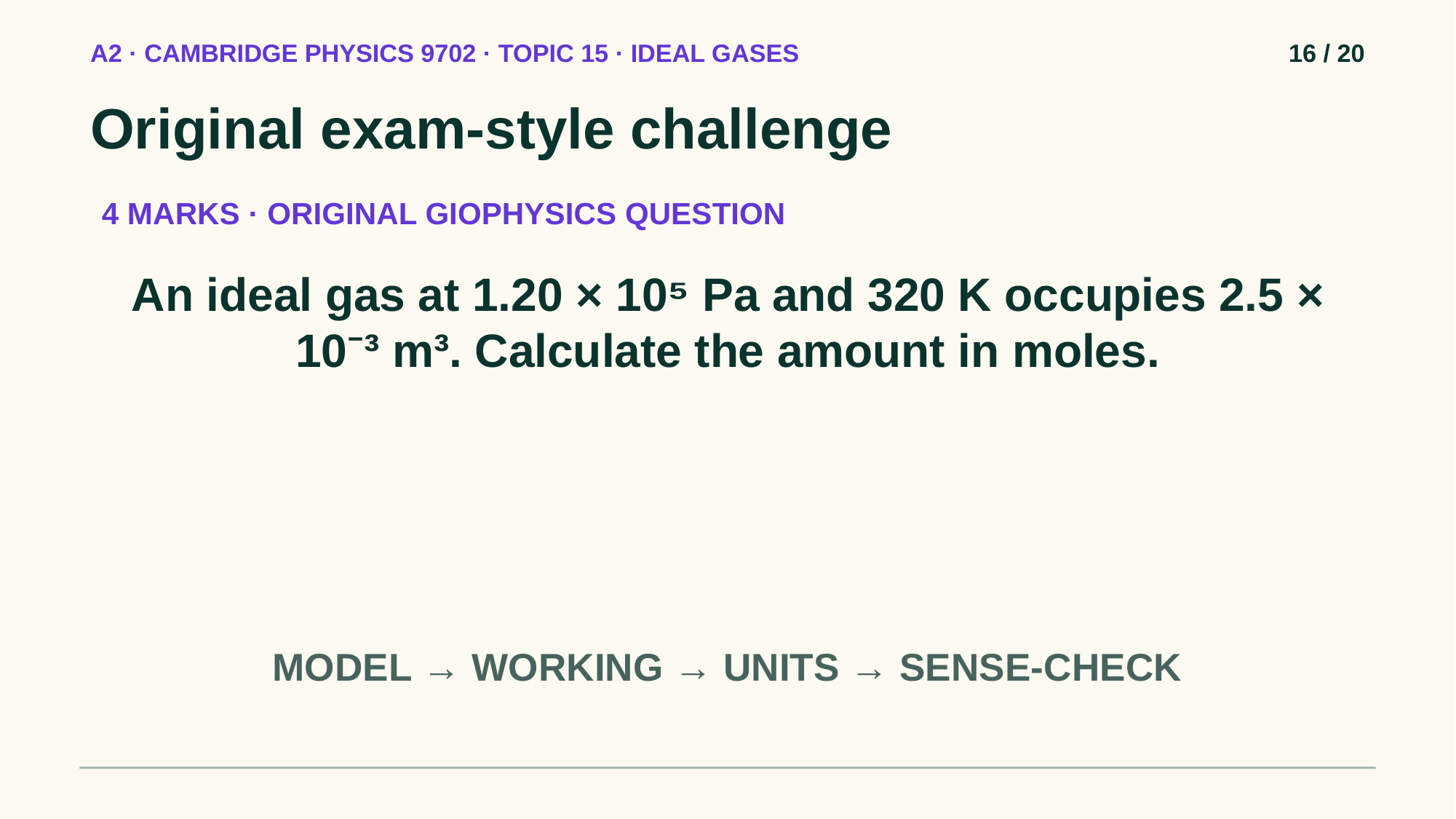

A2 · CAMBRIDGE PHYSICS 9702 · TOPIC 15 · IDEAL GASES
16 / 20
Original exam-style challenge
4 MARKS · ORIGINAL GIOPHYSICS QUESTION
An ideal gas at 1.20 × 10⁵ Pa and 320 K occupies 2.5 × 10⁻³ m³. Calculate the amount in moles.
MODEL → WORKING → UNITS → SENSE-CHECK